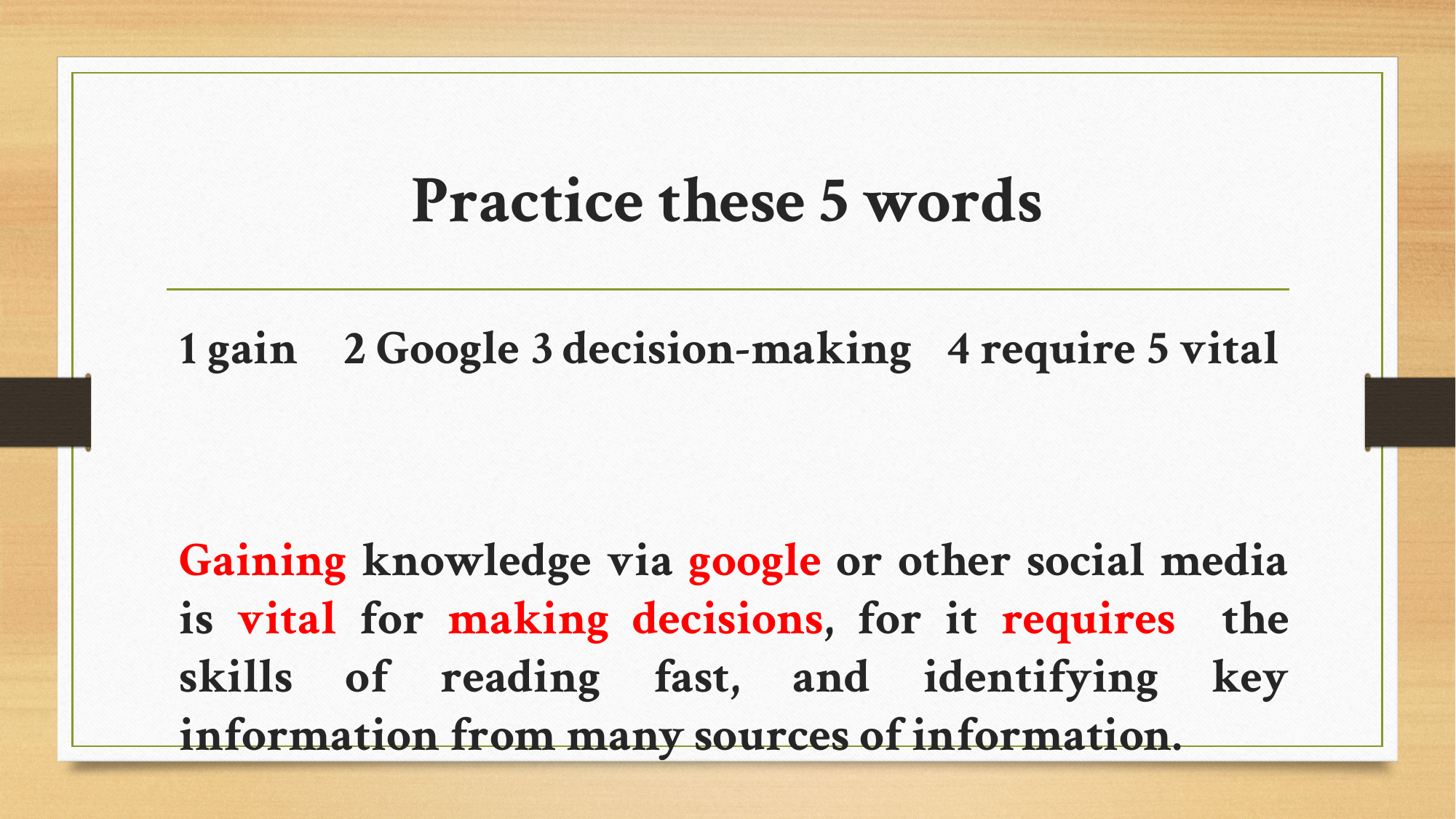

# Practice these 5 words

1 gain    2 Google 3 decision-making   4 require 5 vital

Gaining knowledge via google or other social media is vital for making decisions, for it requires  the skills of reading fast, and identifying key information from many sources of information.